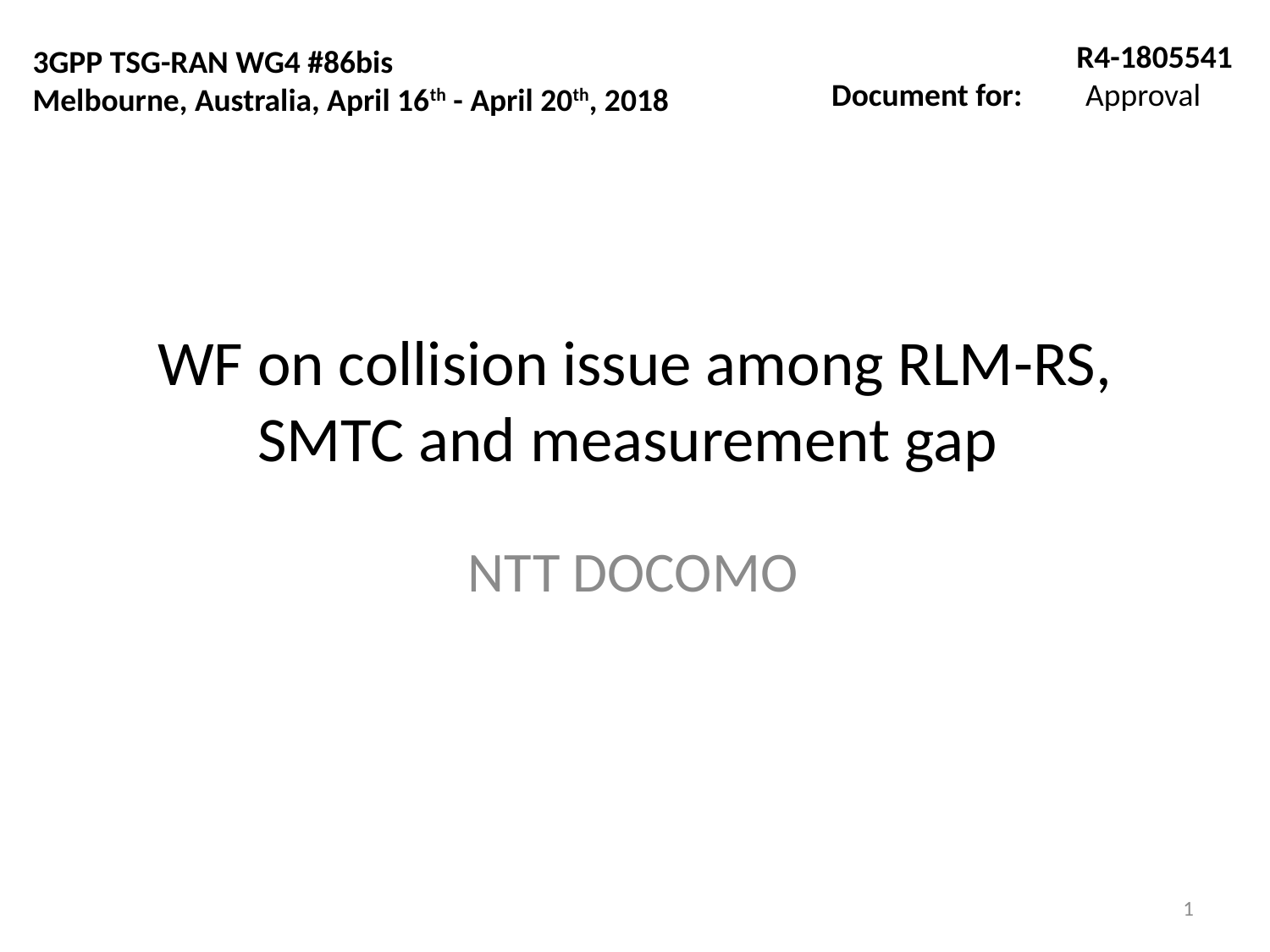

R4-1805541
Document for:	Approval
3GPP TSG-RAN WG4 #86bis
Melbourne, Australia, April 16th - April 20th, 2018
# WF on collision issue among RLM-RS, SMTC and measurement gap
NTT DOCOMO
1